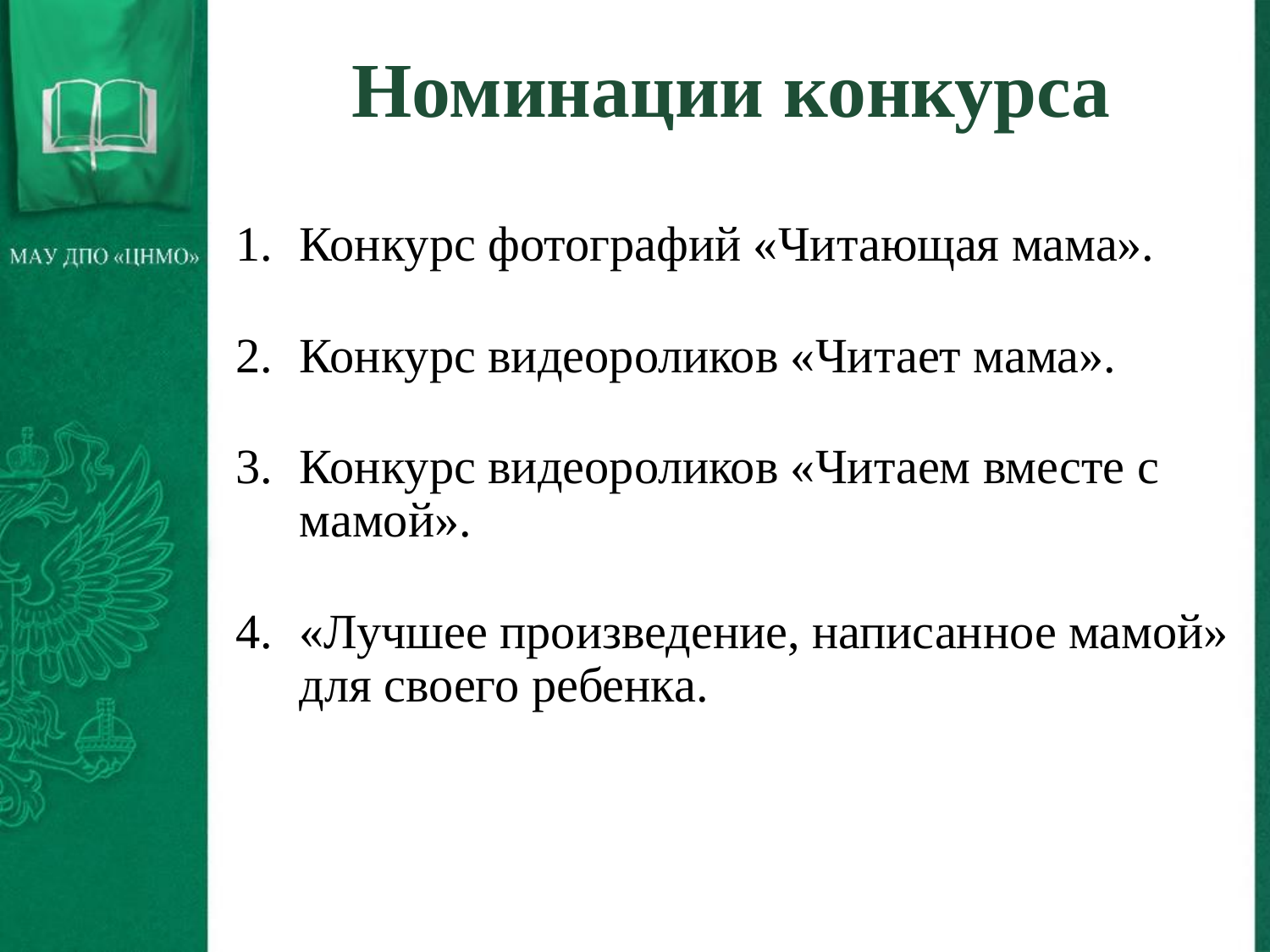

# Номинации конкурса
Конкурс фотографий «Читающая мама».

Конкурс видеороликов «Читает мама».

Конкурс видеороликов «Читаем вместе с мамой».

«Лучшее произведение, написанное мамой» для своего ребенка.